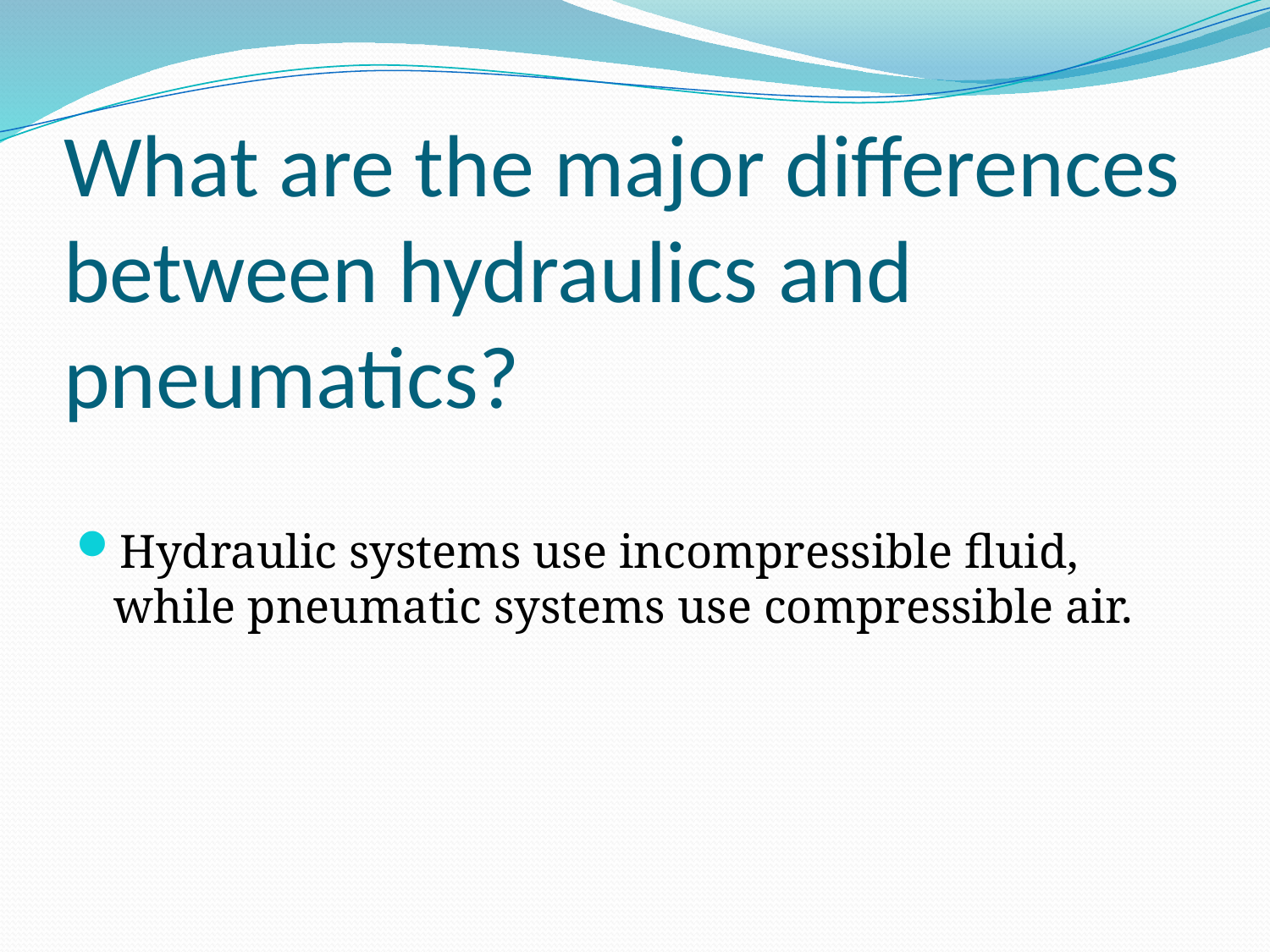

# What are the major differences between hydraulics and pneumatics?
Hydraulic systems use incompressible fluid, while pneumatic systems use compressible air.